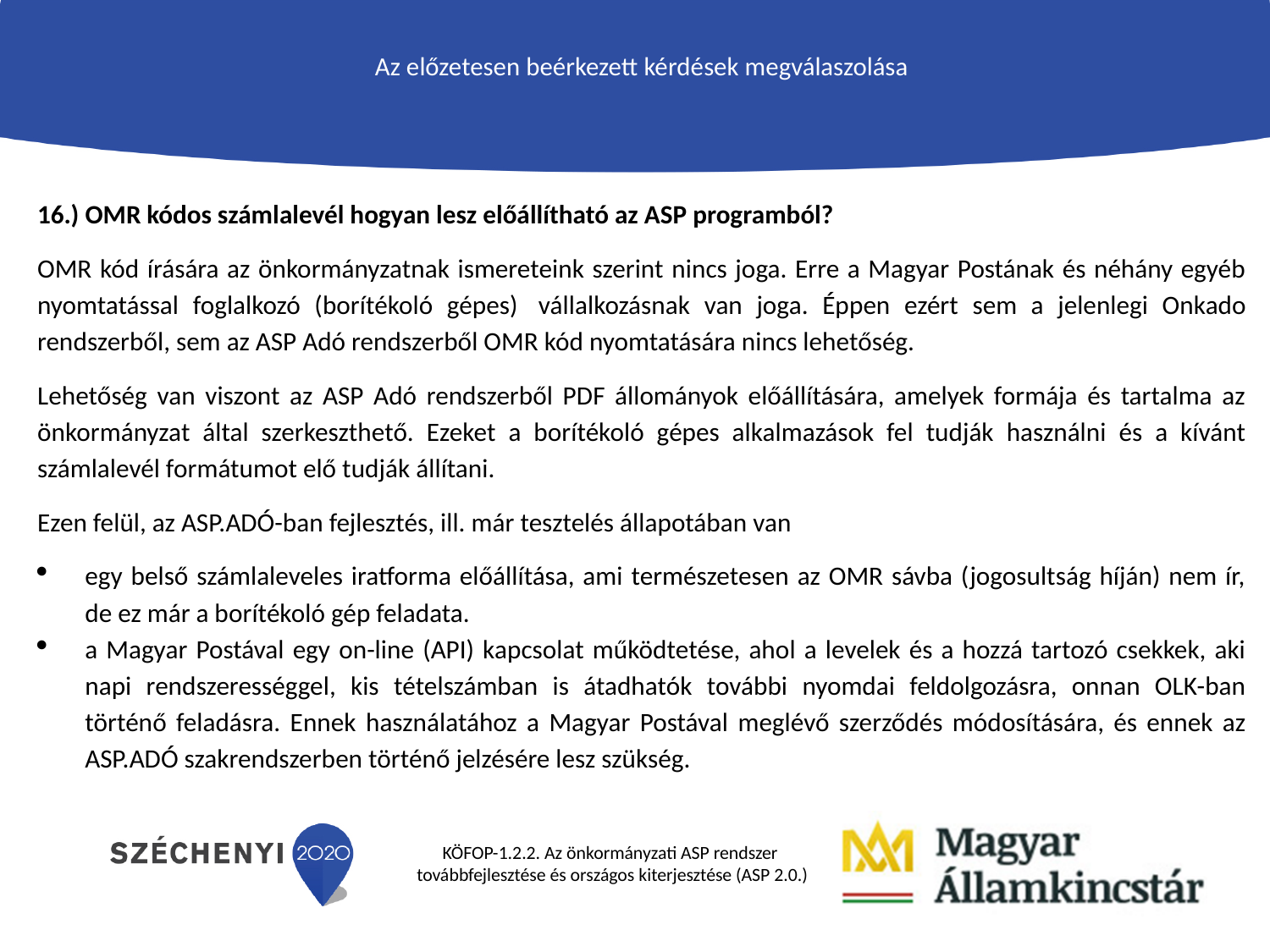

# Az előzetesen beérkezett kérdések megválaszolása
16.) OMR kódos számlalevél hogyan lesz előállítható az ASP programból?
OMR kód írására az önkormányzatnak ismereteink szerint nincs joga. Erre a Magyar Postának és néhány egyéb nyomtatással foglalkozó (borítékoló gépes)  vállalkozásnak van joga. Éppen ezért sem a jelenlegi Onkado rendszerből, sem az ASP Adó rendszerből OMR kód nyomtatására nincs lehetőség.
Lehetőség van viszont az ASP Adó rendszerből PDF állományok előállítására, amelyek formája és tartalma az önkormányzat által szerkeszthető. Ezeket a borítékoló gépes alkalmazások fel tudják használni és a kívánt számlalevél formátumot elő tudják állítani.
Ezen felül, az ASP.ADÓ-ban fejlesztés, ill. már tesztelés állapotában van
egy belső számlaleveles iratforma előállítása, ami természetesen az OMR sávba (jogosultság híján) nem ír, de ez már a borítékoló gép feladata.
a Magyar Postával egy on-line (API) kapcsolat működtetése, ahol a levelek és a hozzá tartozó csekkek, aki napi rendszerességgel, kis tételszámban is átadhatók további nyomdai feldolgozásra, onnan OLK-ban történő feladásra. Ennek használatához a Magyar Postával meglévő szerződés módosítására, és ennek az ASP.ADÓ szakrendszerben történő jelzésére lesz szükség.